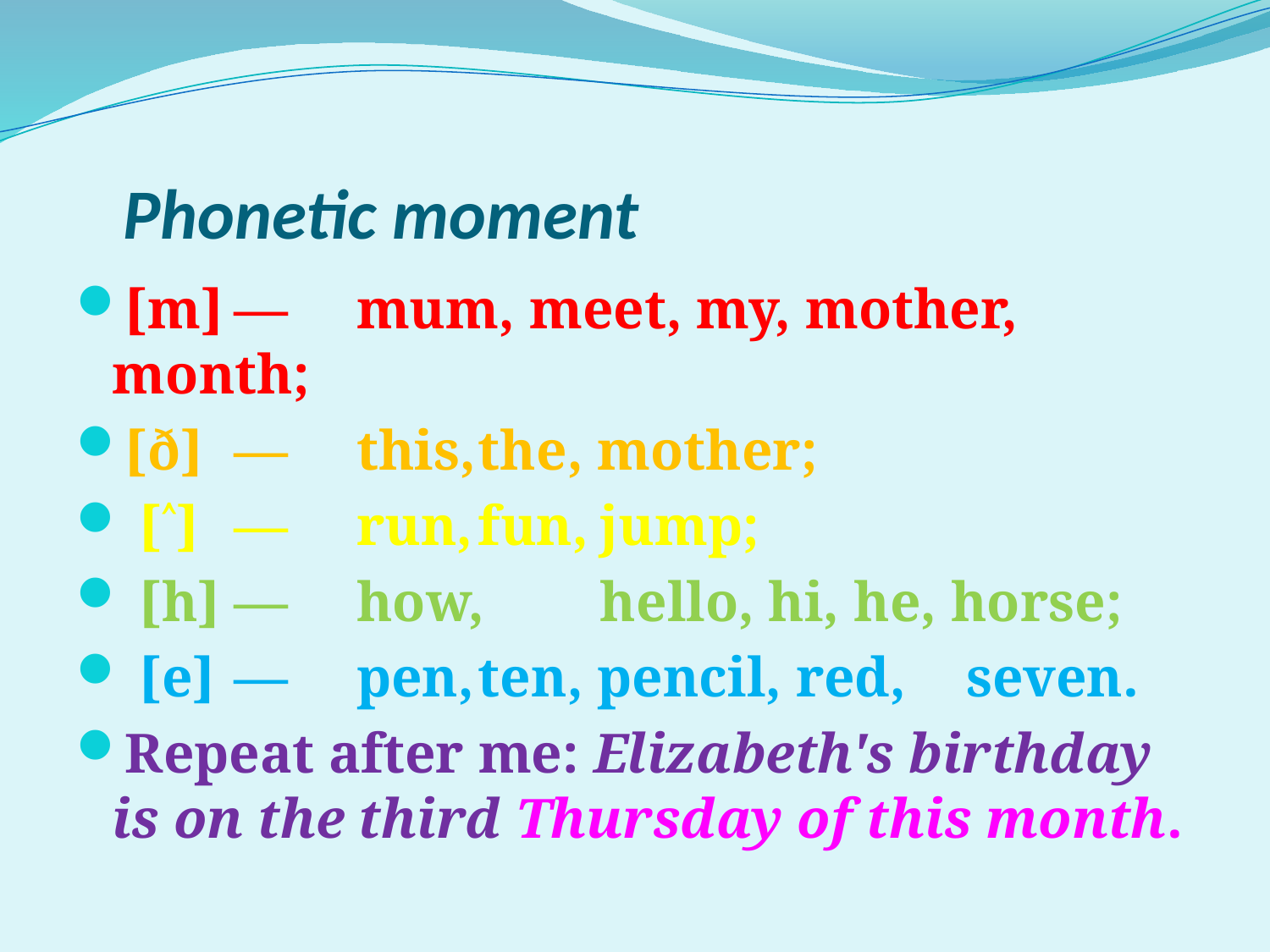

# Phonetic moment
[m]	—	mum, meet, my, mother, month;
[ð]	—	this,	the, mother;
 [˄]	—	run,	fun,	jump;
 [h]	—	how,	hello, hi, he, horse;
 [e]	—	pen,	ten, pencil, red,	seven.
Repeat after me: Elizabeth's birthday is on the third Thursday of this month.